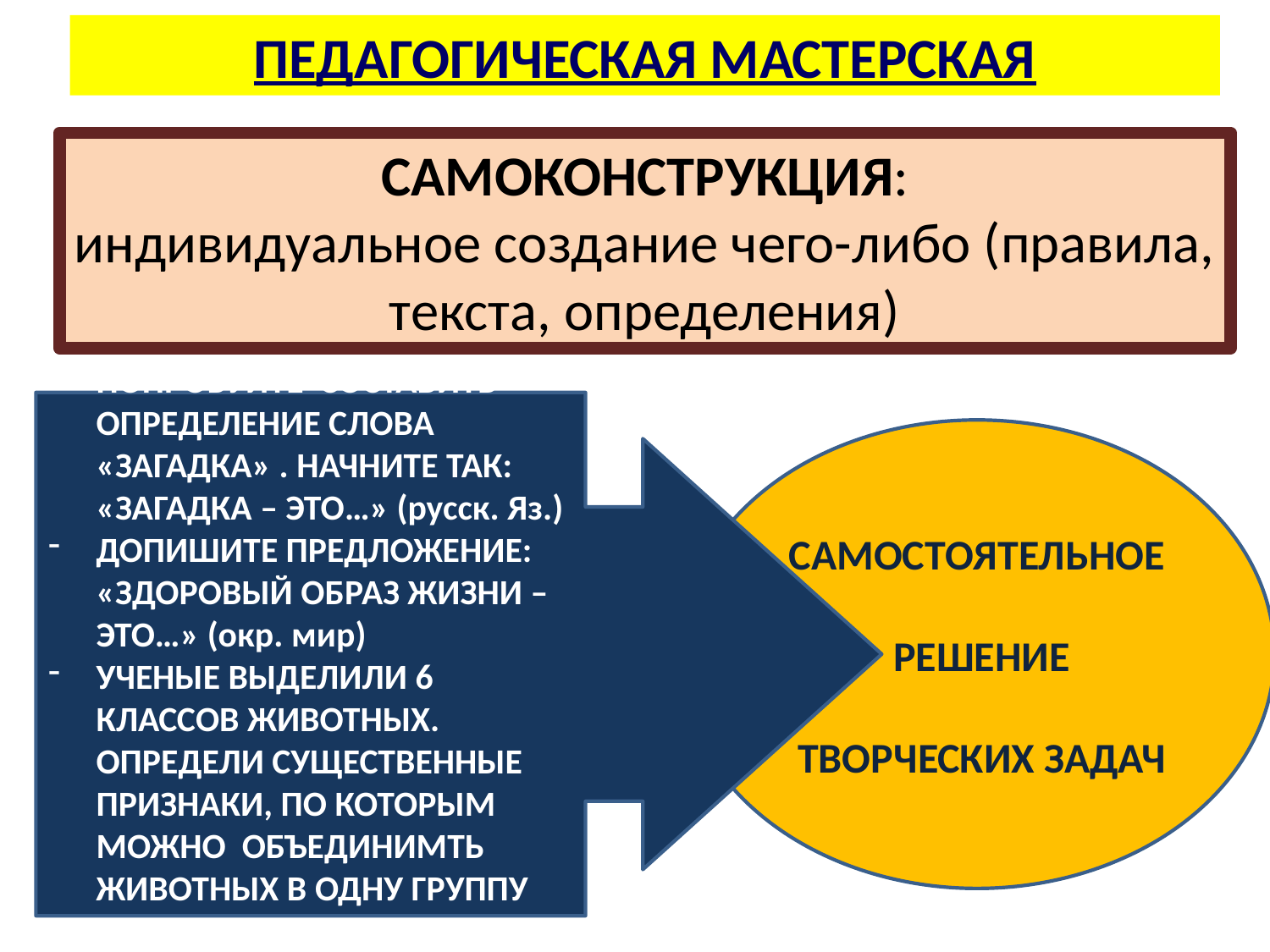

ПЕДАГОГИЧЕСКАЯ МАСТЕРСКАЯ
САМОКОНСТРУКЦИЯ:
индивидуальное создание чего-либо (правила, текста, определения)
ПОПРОБУЙТЕ  СОСТАВИТЬ ОПРЕДЕЛЕНИЕ СЛОВА «ЗАГАДКА» . НАЧНИТЕ ТАК: «ЗАГАДКА – ЭТО…» (русск. Яз.)
ДОПИШИТЕ ПРЕДЛОЖЕНИЕ: «ЗДОРОВЫЙ ОБРАЗ ЖИЗНИ – ЭТО…» (окр. мир)
УЧЕНЫЕ ВЫДЕЛИЛИ 6 КЛАССОВ ЖИВОТНЫХ. ОПРЕДЕЛИ СУЩЕСТВЕННЫЕ ПРИЗНАКИ, ПО КОТОРЫМ МОЖНО  ОБЪЕДИНИМТЬ ЖИВОТНЫХ В ОДНУ ГРУППУ

САМОСТОЯТЕЛЬНОЕ

 РЕШЕНИЕ

 ТВОРЧЕСКИХ ЗАДАЧ